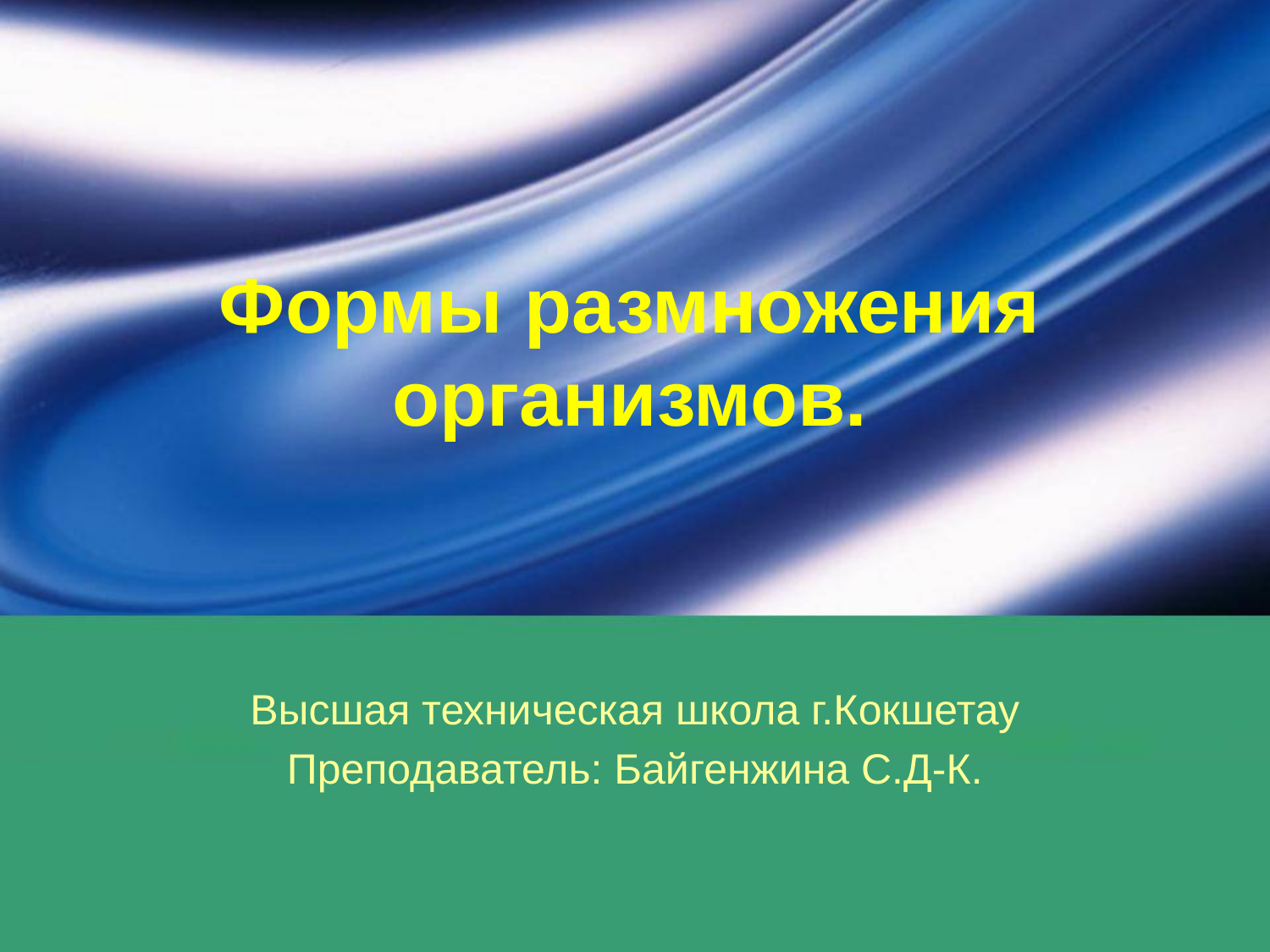

# Формы размножения организмов.
Высшая техническая школа г.Кокшетау
Преподаватель: Байгенжина С.Д-К.